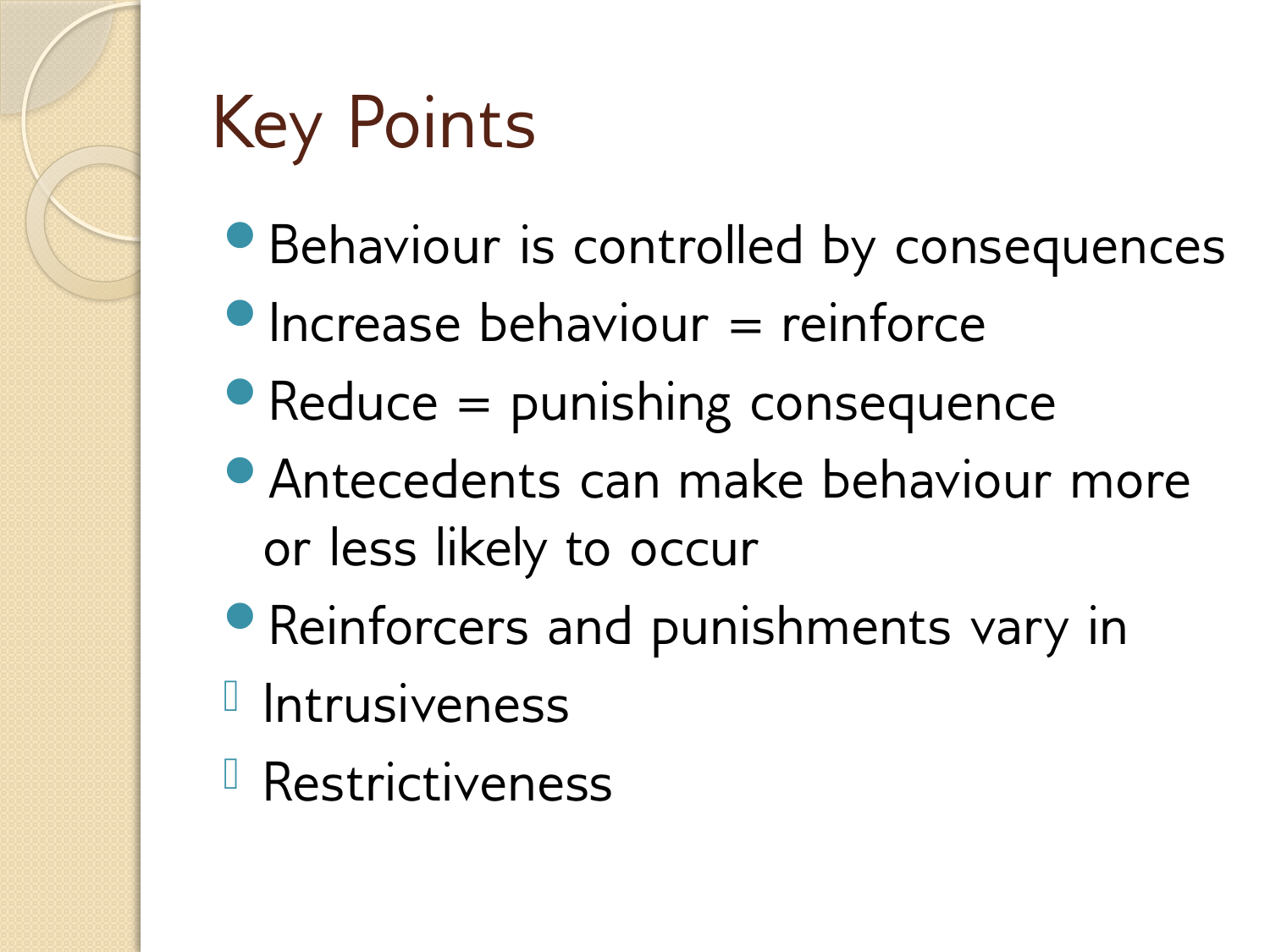

# Key Points
Behaviour is controlled by consequences
Increase behaviour = reinforce
Reduce = punishing consequence
Antecedents can make behaviour more or less likely to occur
Reinforcers and punishments vary in
Intrusiveness
Restrictiveness